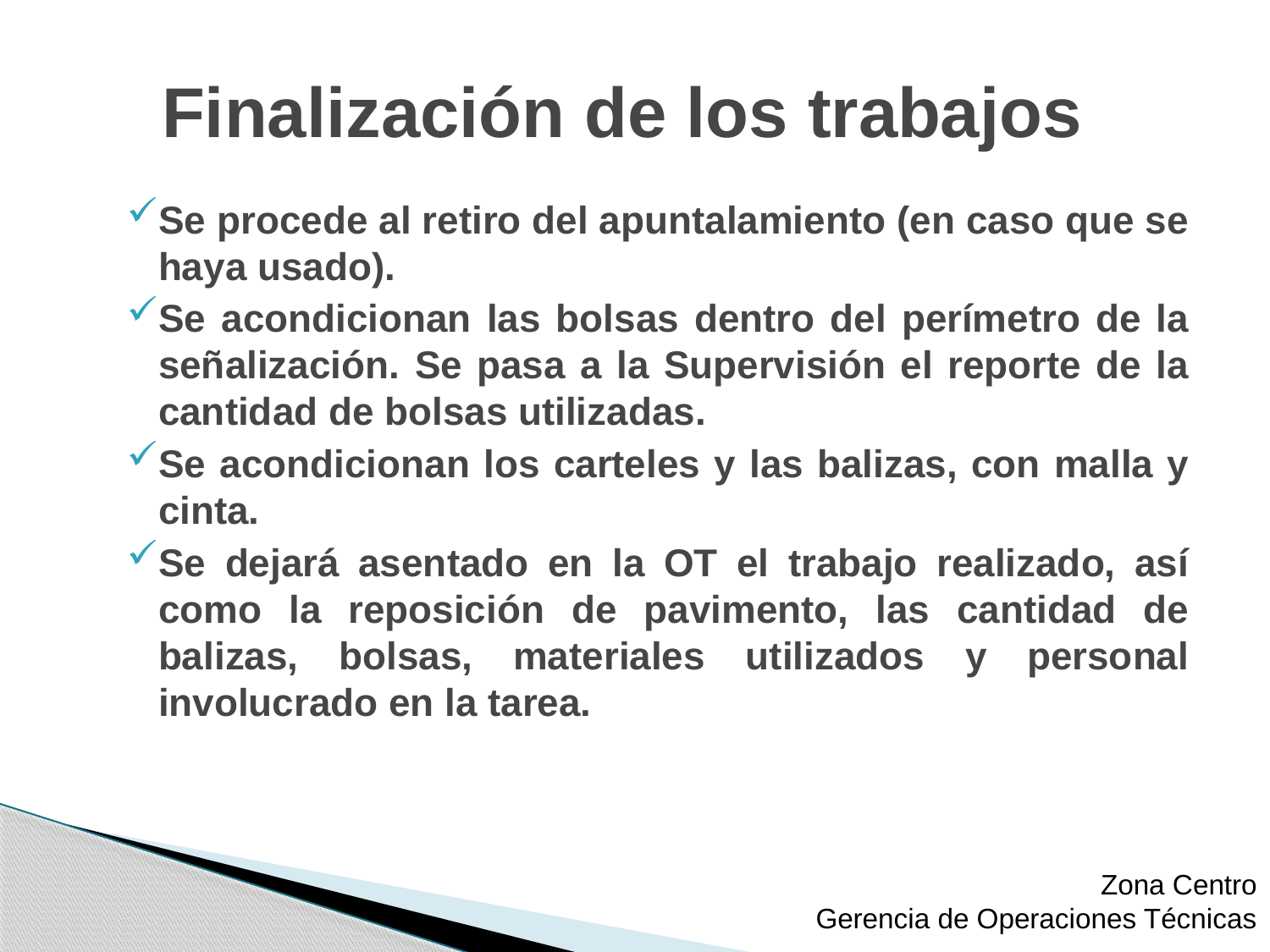

# Finalización de los trabajos
Se procede al retiro del apuntalamiento (en caso que se haya usado).
Se acondicionan las bolsas dentro del perímetro de la señalización. Se pasa a la Supervisión el reporte de la cantidad de bolsas utilizadas.
Se acondicionan los carteles y las balizas, con malla y cinta.
Se dejará asentado en la OT el trabajo realizado, así como la reposición de pavimento, las cantidad de balizas, bolsas, materiales utilizados y personal involucrado en la tarea.

Zona Centro
Gerencia de Operaciones Técnicas